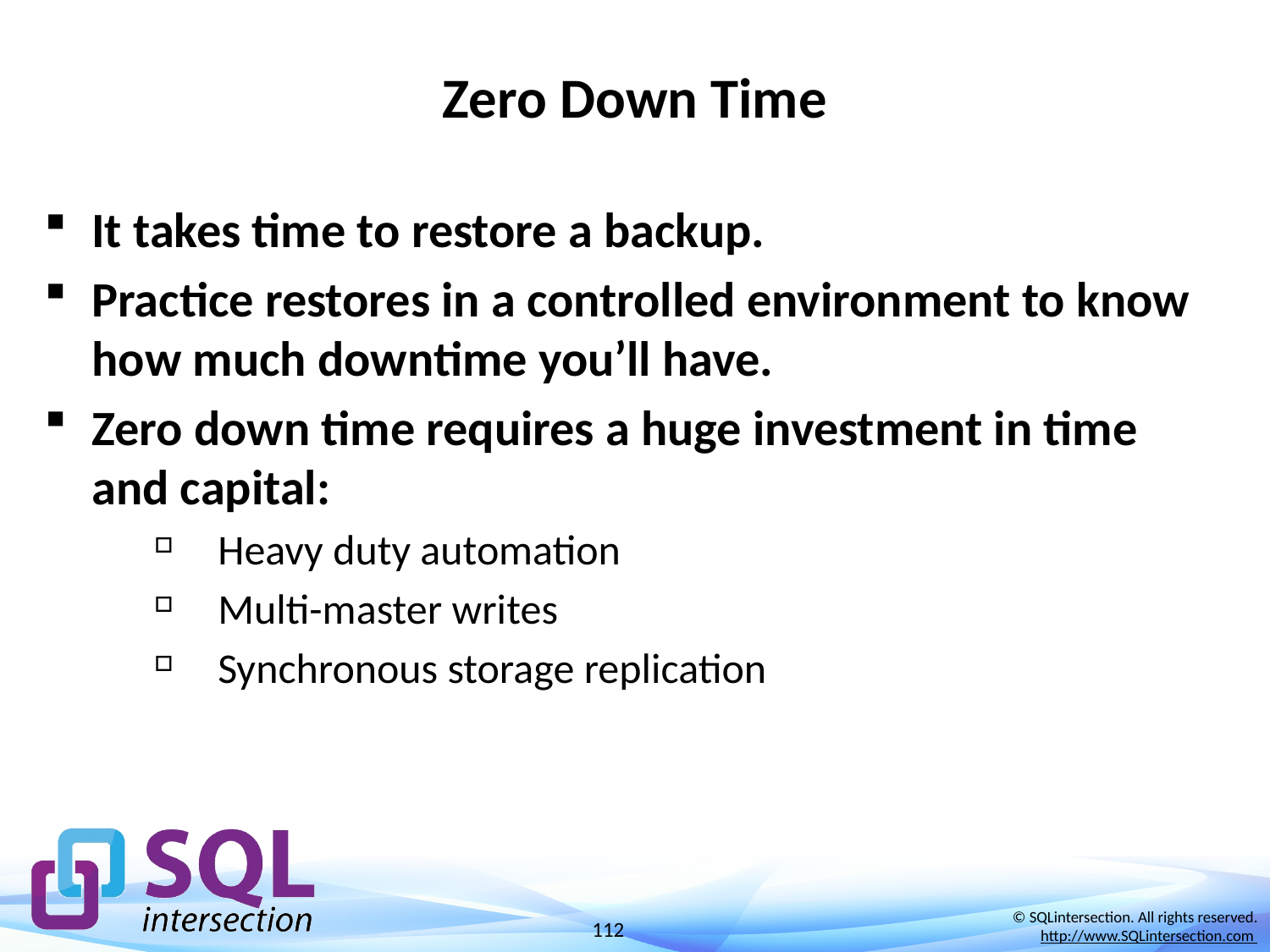

# Zero Down Time
It takes time to restore a backup.
Practice restores in a controlled environment to know how much downtime you’ll have.
Zero down time requires a huge investment in time and capital:
Heavy duty automation
Multi-master writes
Synchronous storage replication